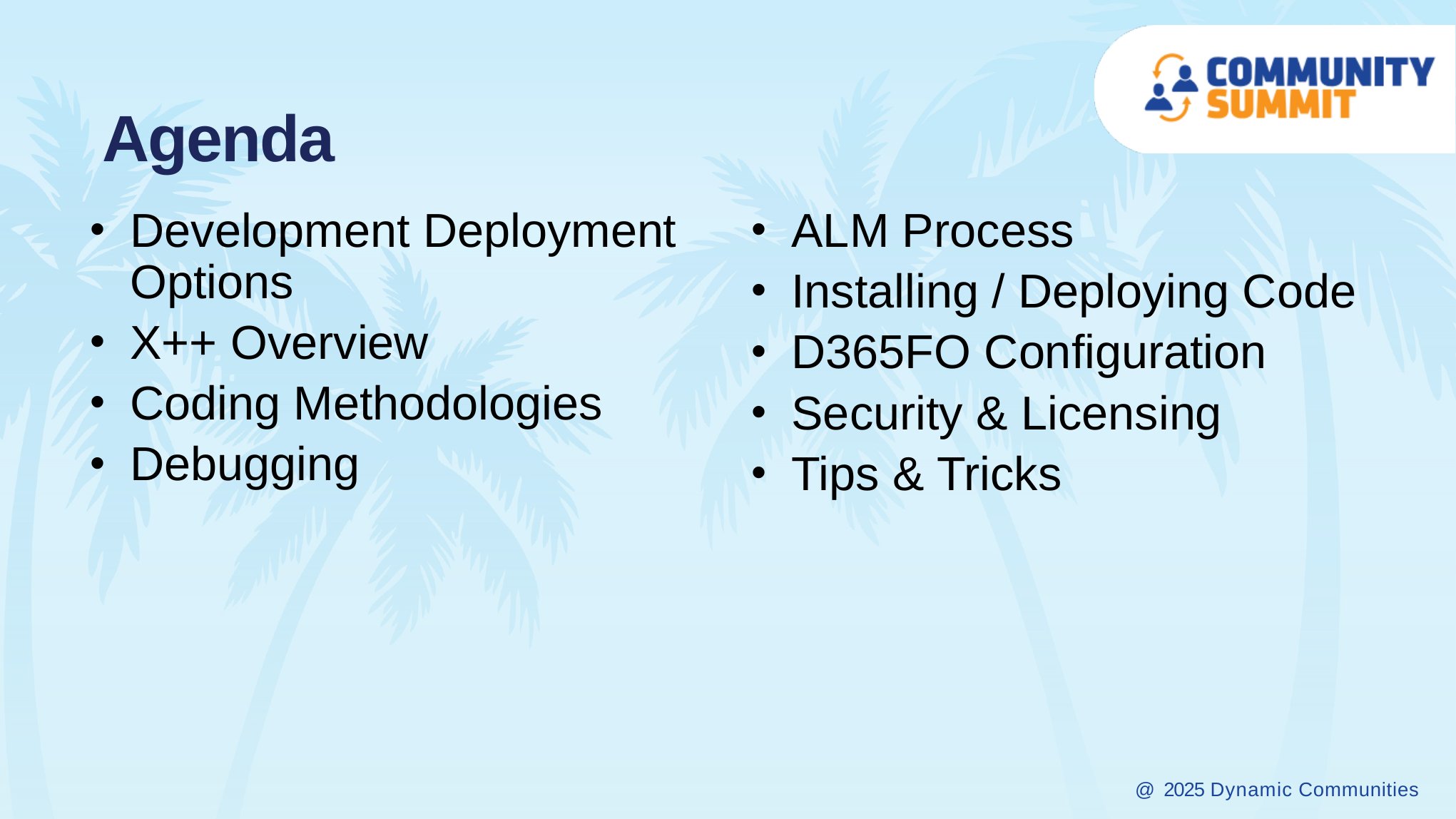

Agenda
Development Deployment Options
X++ Overview
Coding Methodologies
Debugging

ALM Process
Installing / Deploying Code
D365FO Configuration
Security & Licensing
Tips & Tricks